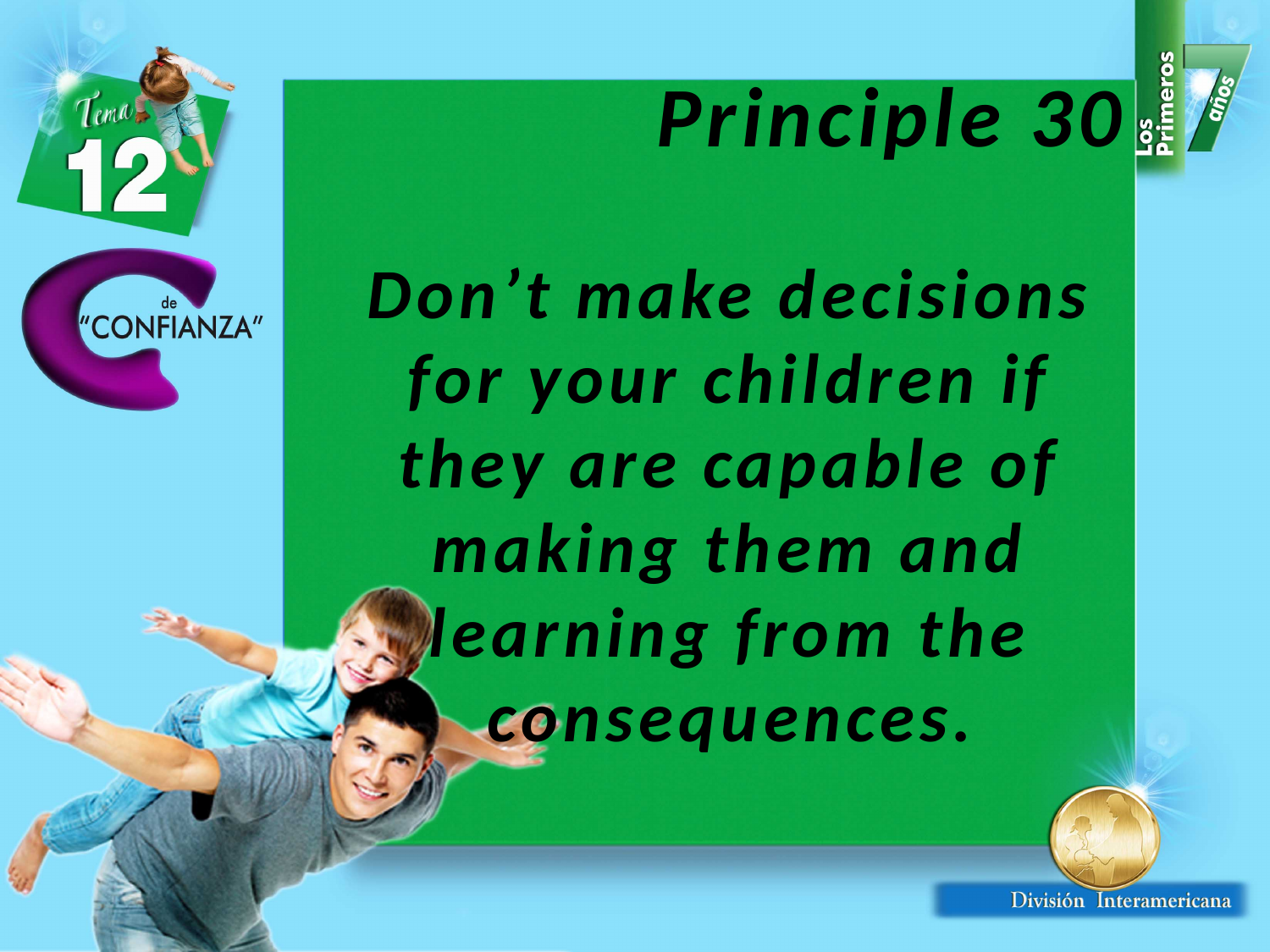

Principle 30

Don’t make decisions for your children if they are capable of making them and learning from the consequences.